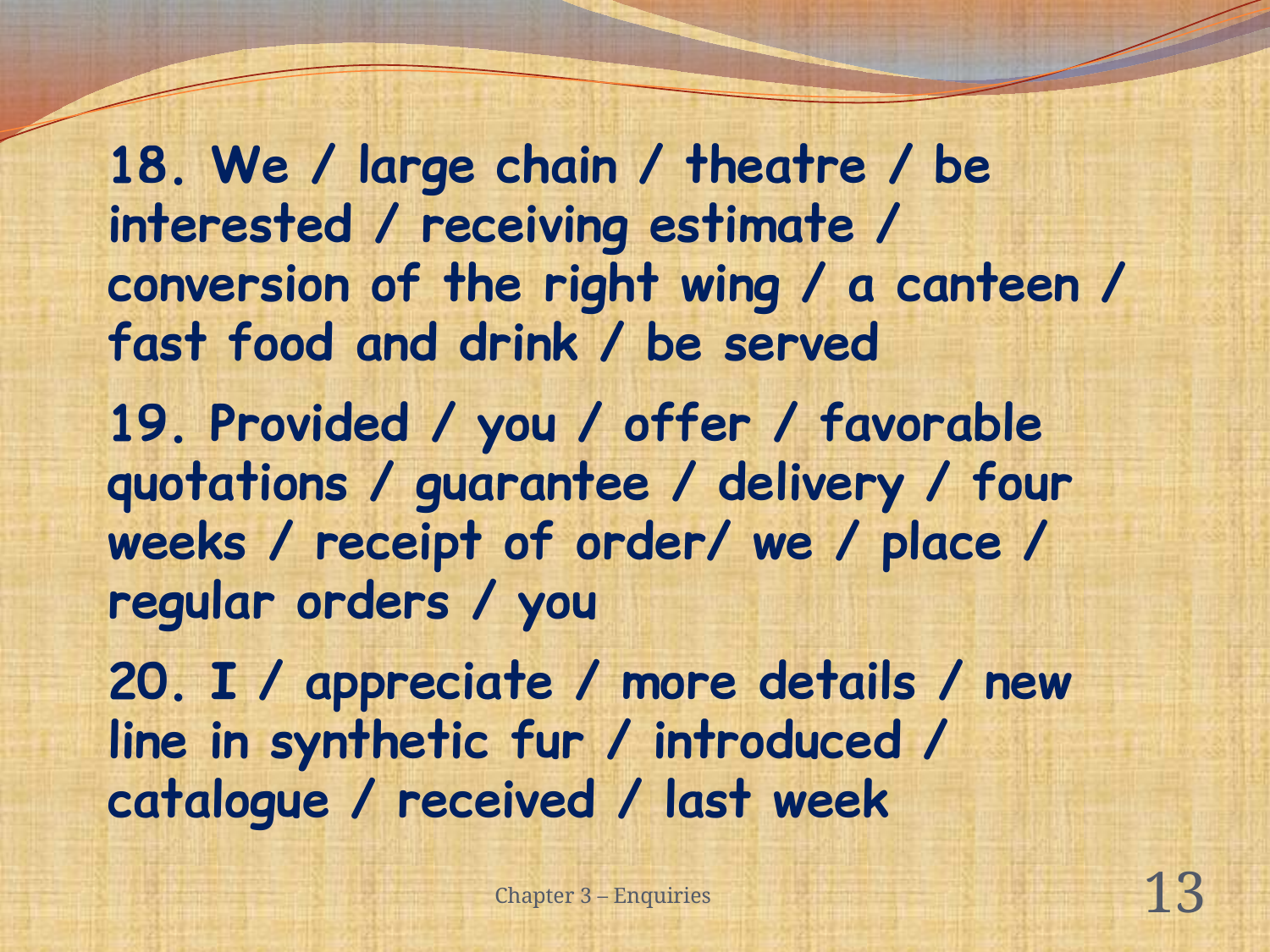

#
18. We / large chain / theatre / be interested / receiving estimate / conversion of the right wing / a canteen / fast food and drink / be served
19. Provided / you / offer / favorable quotations / guarantee / delivery / four weeks / receipt of order/ we / place / regular orders / you
20. I / appreciate / more details / new line in synthetic fur / introduced / catalogue / received / last week

Chapter 3 – Enquiries

13